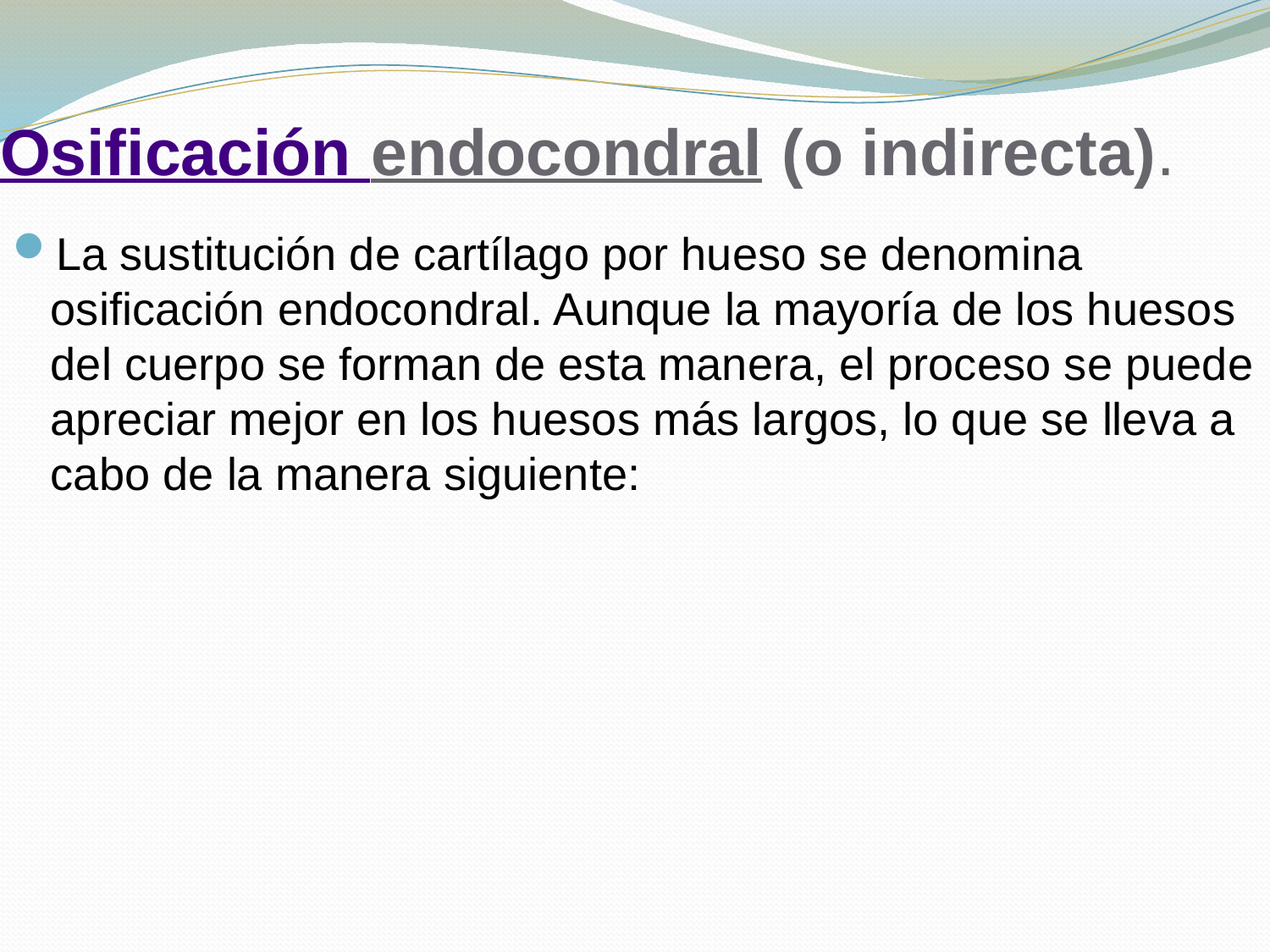

# Osificación endocondral (o indirecta).
La sustitución de cartílago por hueso se denomina osificación endocondral. Aunque la mayoría de los huesos del cuerpo se forman de esta manera, el proceso se puede apreciar mejor en los huesos más largos, lo que se lleva a cabo de la manera siguiente: